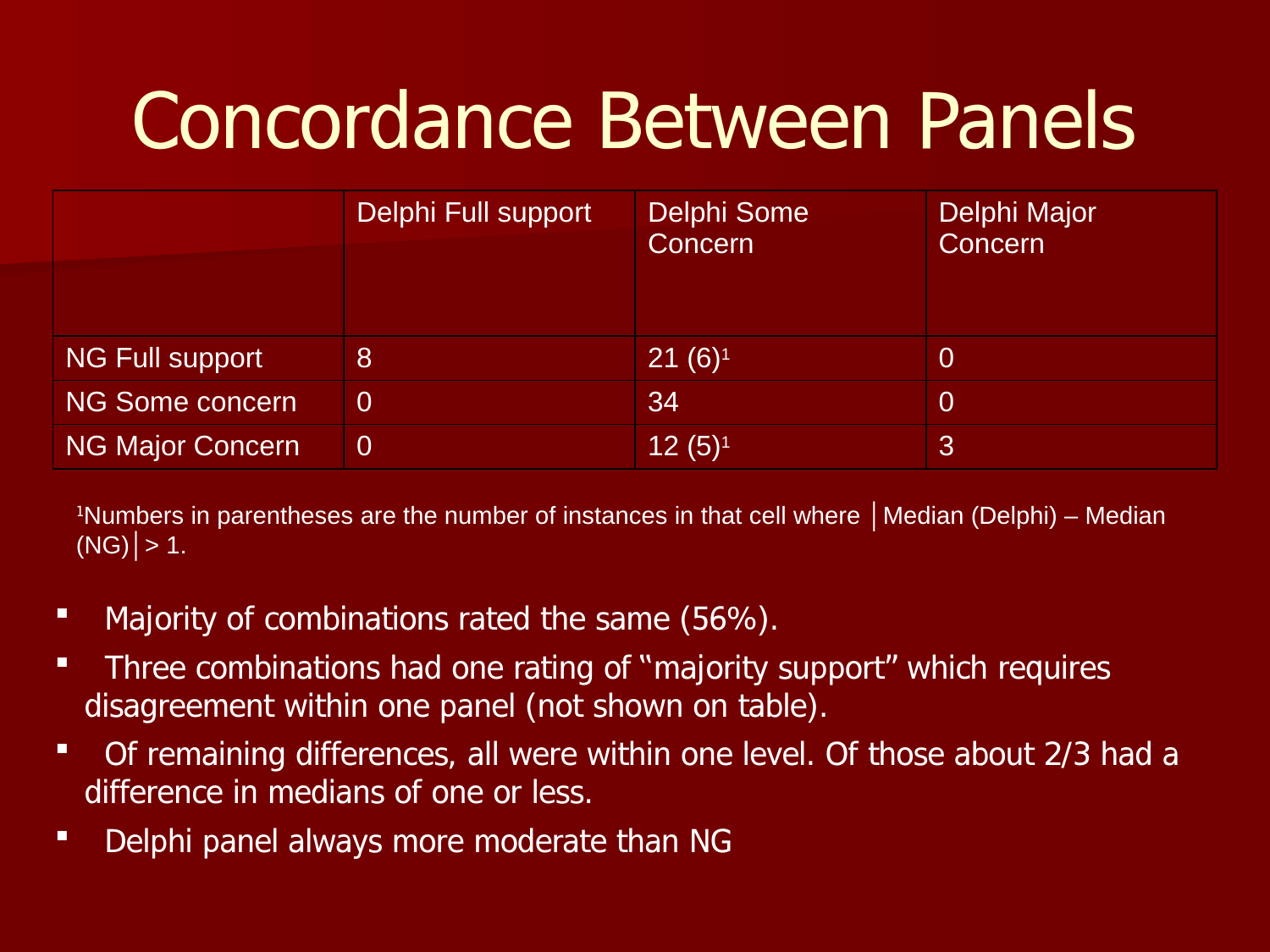

# Concordance Between Panels
|  | Delphi Full support | Delphi Some Concern | Delphi Major Concern |
| --- | --- | --- | --- |
| NG Full support | 8 | 21 (6)1 | 0 |
| NG Some concern | 0 | 34 | 0 |
| NG Major Concern | 0 | 12 (5)1 | 3 |
1Numbers in parentheses are the number of instances in that cell where │Median (Delphi) – Median (NG)│> 1.
  Majority of combinations rated the same (56%).
  Three combinations had one rating of “majority support” which requires disagreement within one panel (not shown on table).
  Of remaining differences, all were within one level. Of those about 2/3 had a difference in medians of one or less.
  Delphi panel always more moderate than NG